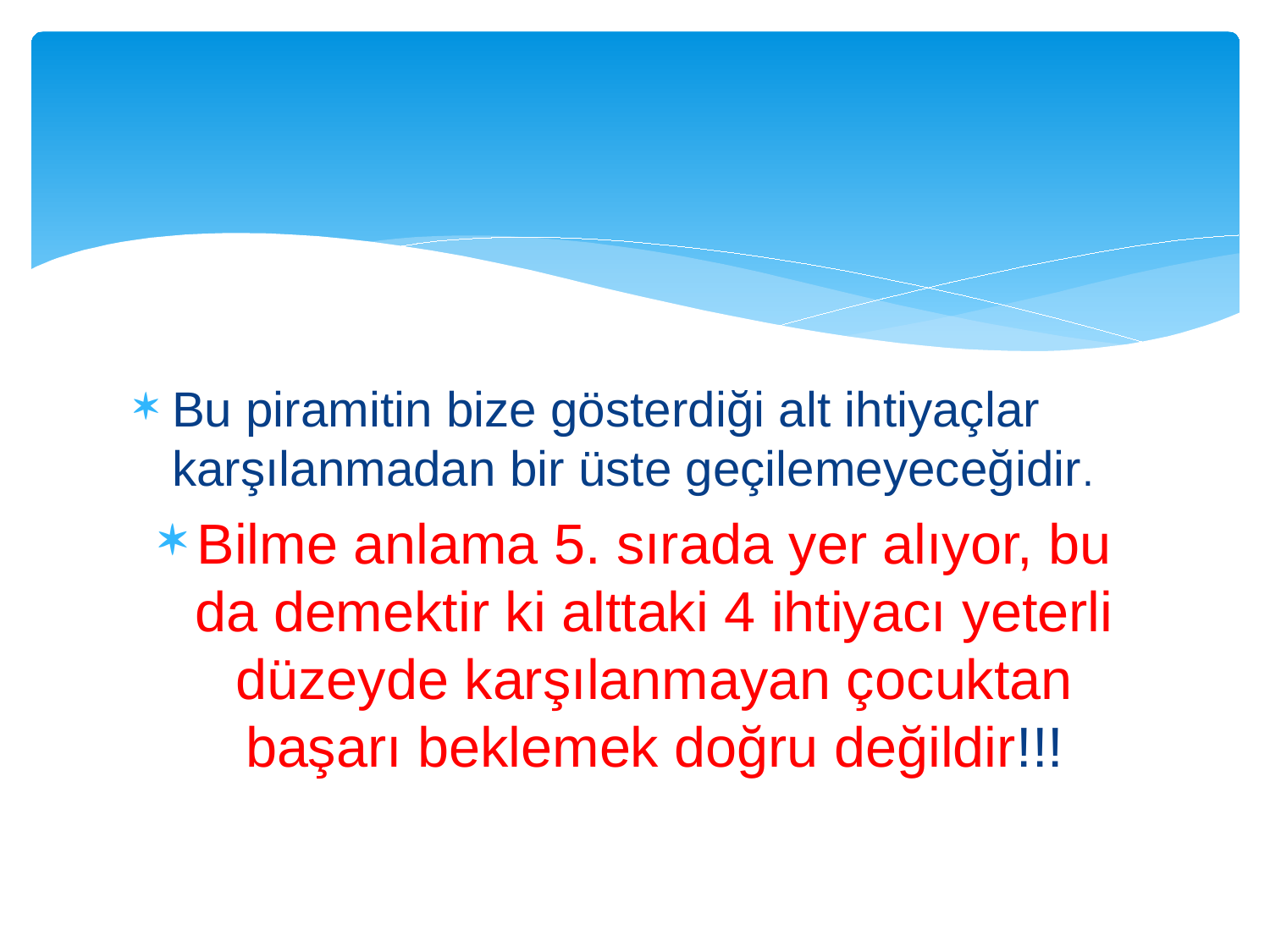

#
Bu piramitin bize gösterdiği alt ihtiyaçlar karşılanmadan bir üste geçilemeyeceğidir.
Bilme anlama 5. sırada yer alıyor, bu da demektir ki alttaki 4 ihtiyacı yeterli düzeyde karşılanmayan çocuktan başarı beklemek doğru değildir!!!